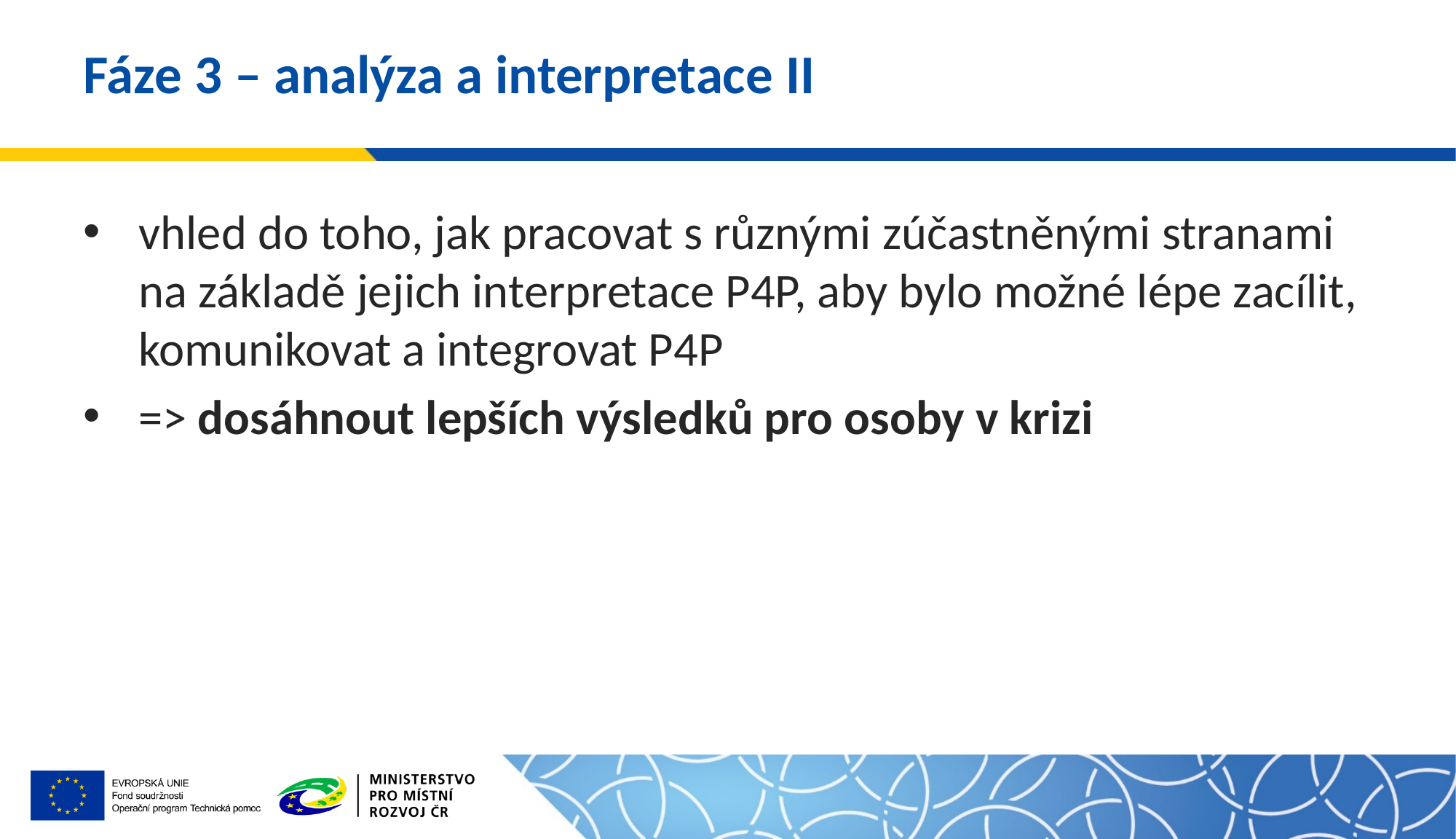

# Fáze 3 – analýza a interpretace II
vhled do toho, jak pracovat s různými zúčastněnými stranami na základě jejich interpretace P4P, aby bylo možné lépe zacílit, komunikovat a integrovat P4P
=> dosáhnout lepších výsledků pro osoby v krizi